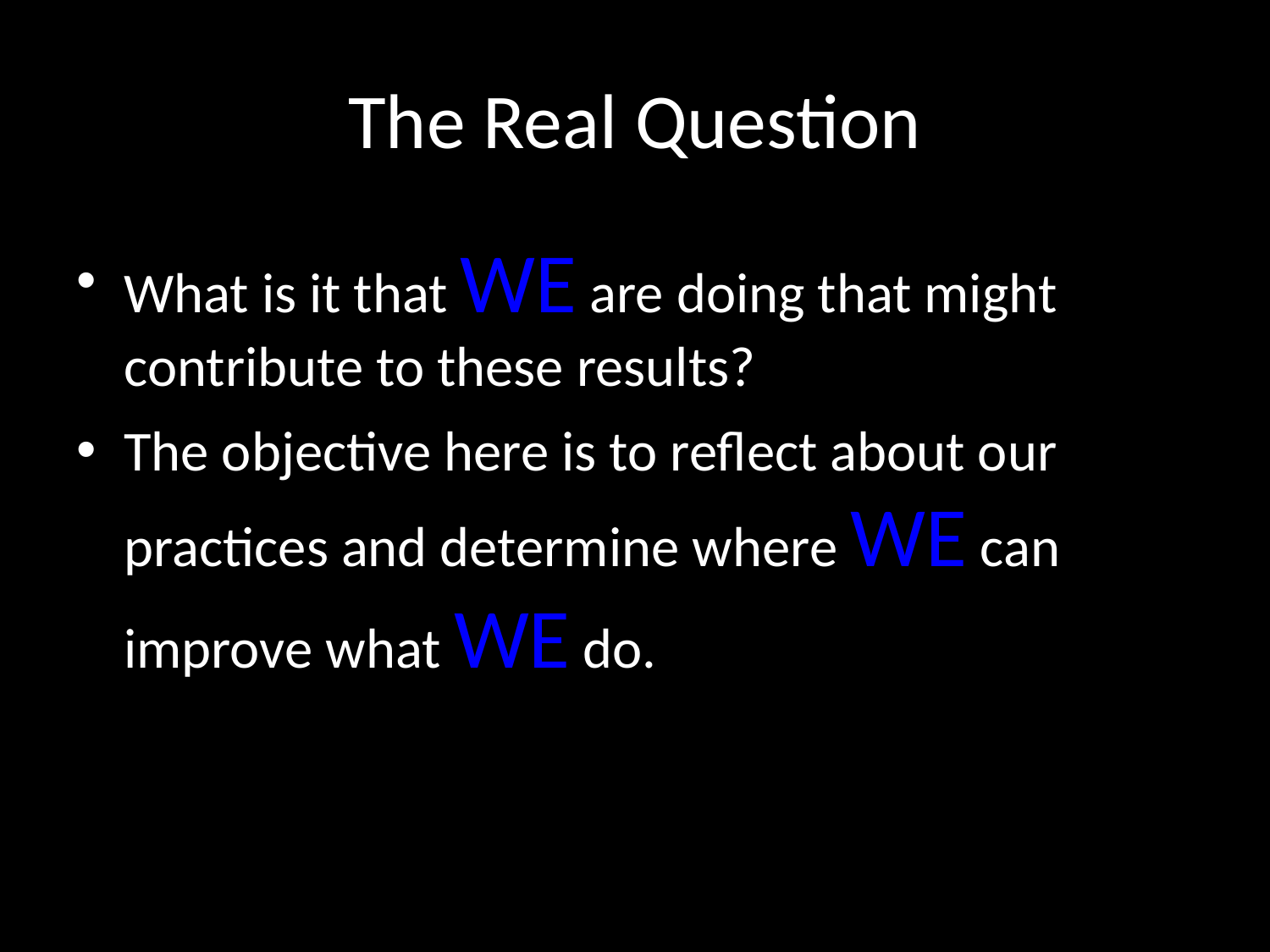

# The Real Question
What is it that WE are doing that might contribute to these results?
The objective here is to reflect about our practices and determine where WE can improve what WE do.